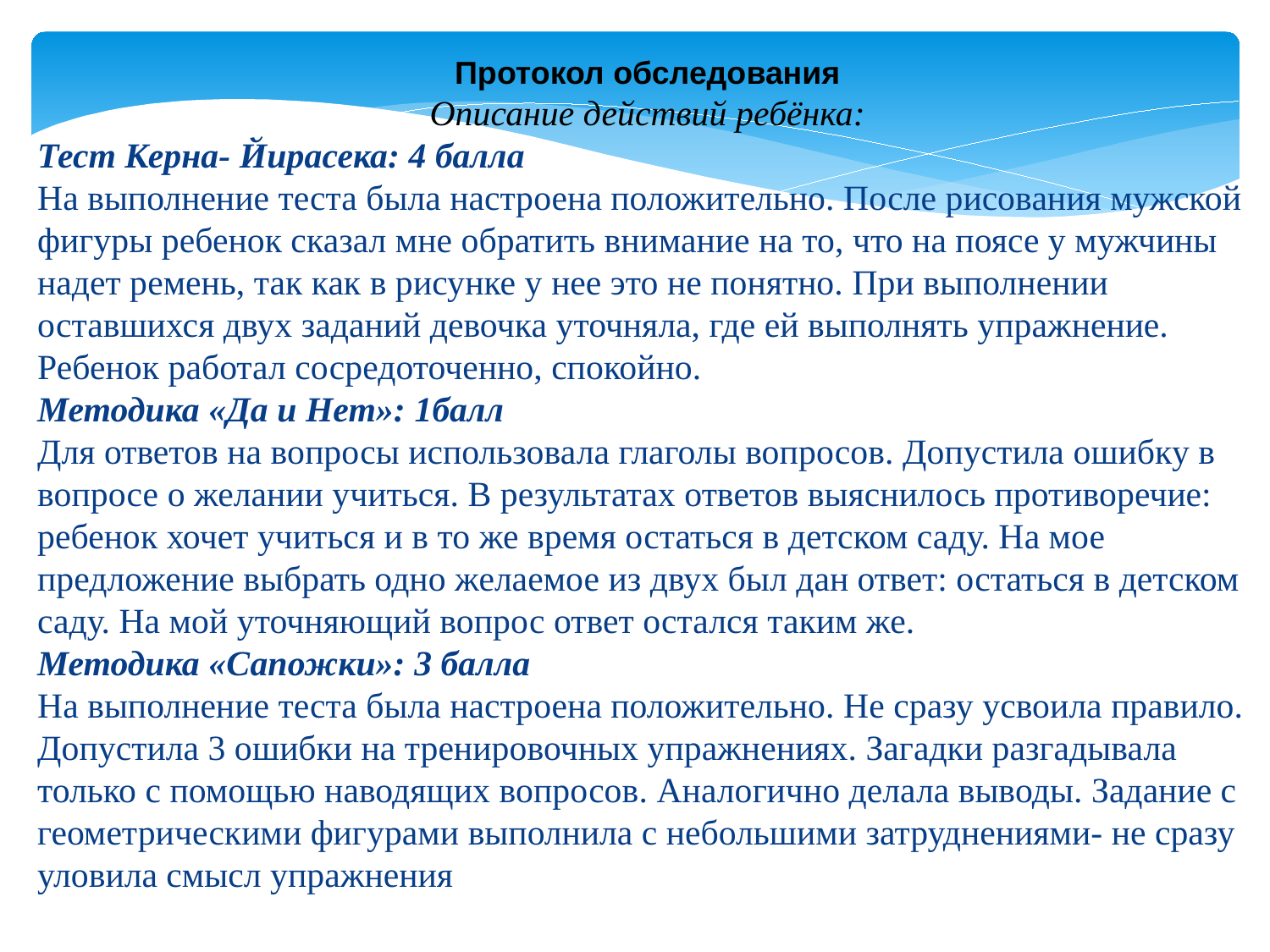

Протокол обследования
Описание действий ребёнка:
Тест Керна- Йирасека: 4 балла
На выполнение теста была настроена положительно. После рисования мужской фигуры ребенок сказал мне обратить внимание на то, что на поясе у мужчины надет ремень, так как в рисунке у нее это не понятно. При выполнении оставшихся двух заданий девочка уточняла, где ей выполнять упражнение. 
Ребенок работал сосредоточенно, спокойно.
Методика «Да и Нет»: 1балл
Для ответов на вопросы использовала глаголы вопросов. Допустила ошибку в вопросе о желании учиться. В результатах ответов выяснилось противоречие: ребенок хочет учиться и в то же время остаться в детском саду. На мое предложение выбрать одно желаемое из двух был дан ответ: остаться в детском саду. На мой уточняющий вопрос ответ остался таким же.
Методика «Сапожки»: 3 балла
На выполнение теста была настроена положительно. Не сразу усвоила правило. Допустила 3 ошибки на тренировочных упражнениях. Загадки разгадывала только с помощью наводящих вопросов. Аналогично делала выводы. Задание с геометрическими фигурами выполнила с небольшими затруднениями- не сразу уловила смысл упражнения